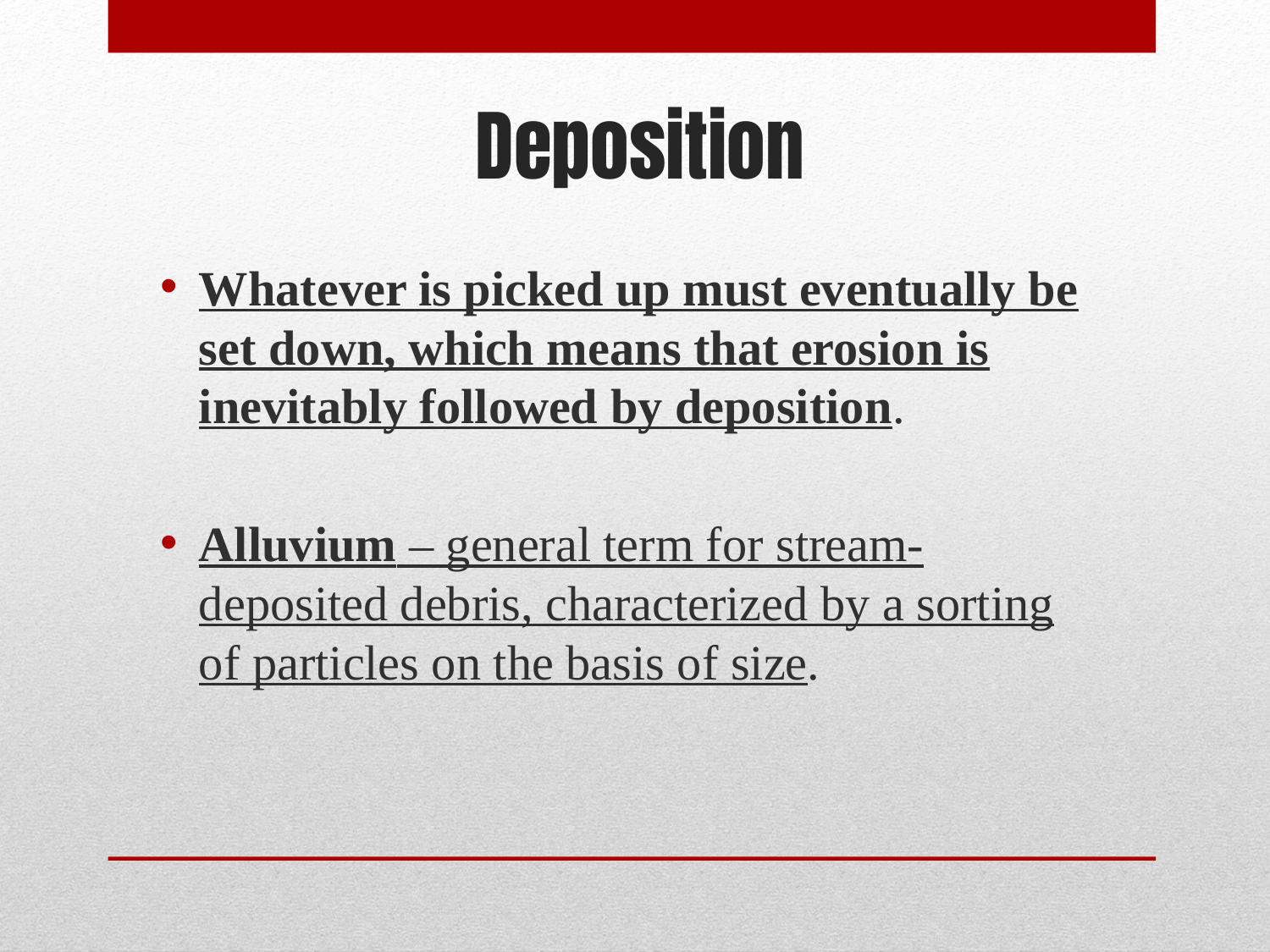

Deposition
Whatever is picked up must eventually be set down, which means that erosion is inevitably followed by deposition.

Alluvium – general term for stream-deposited debris, characterized by a sorting of particles on the basis of size.